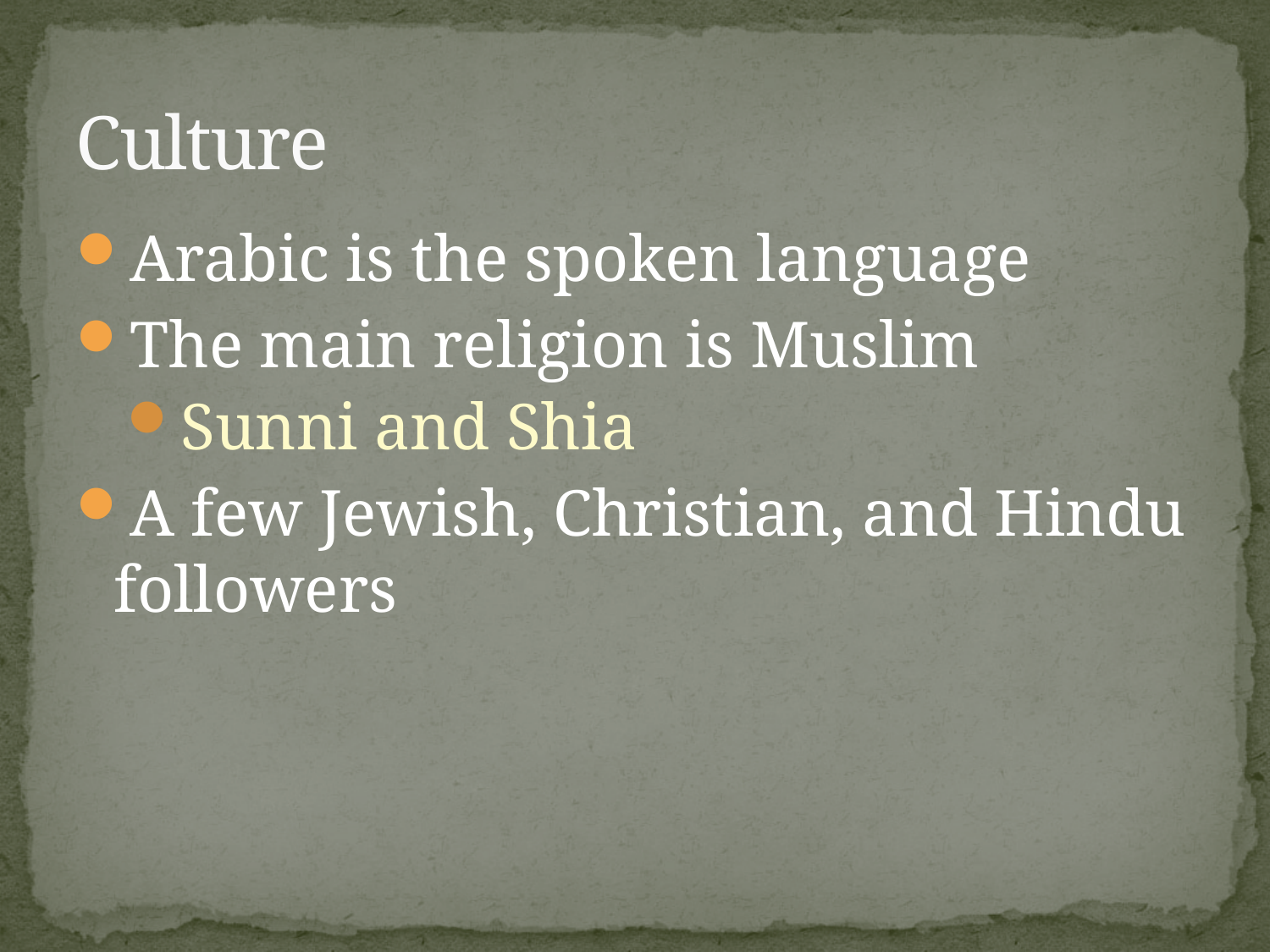

# Culture
Arabic is the spoken language
The main religion is Muslim
Sunni and Shia
A few Jewish, Christian, and Hindu followers